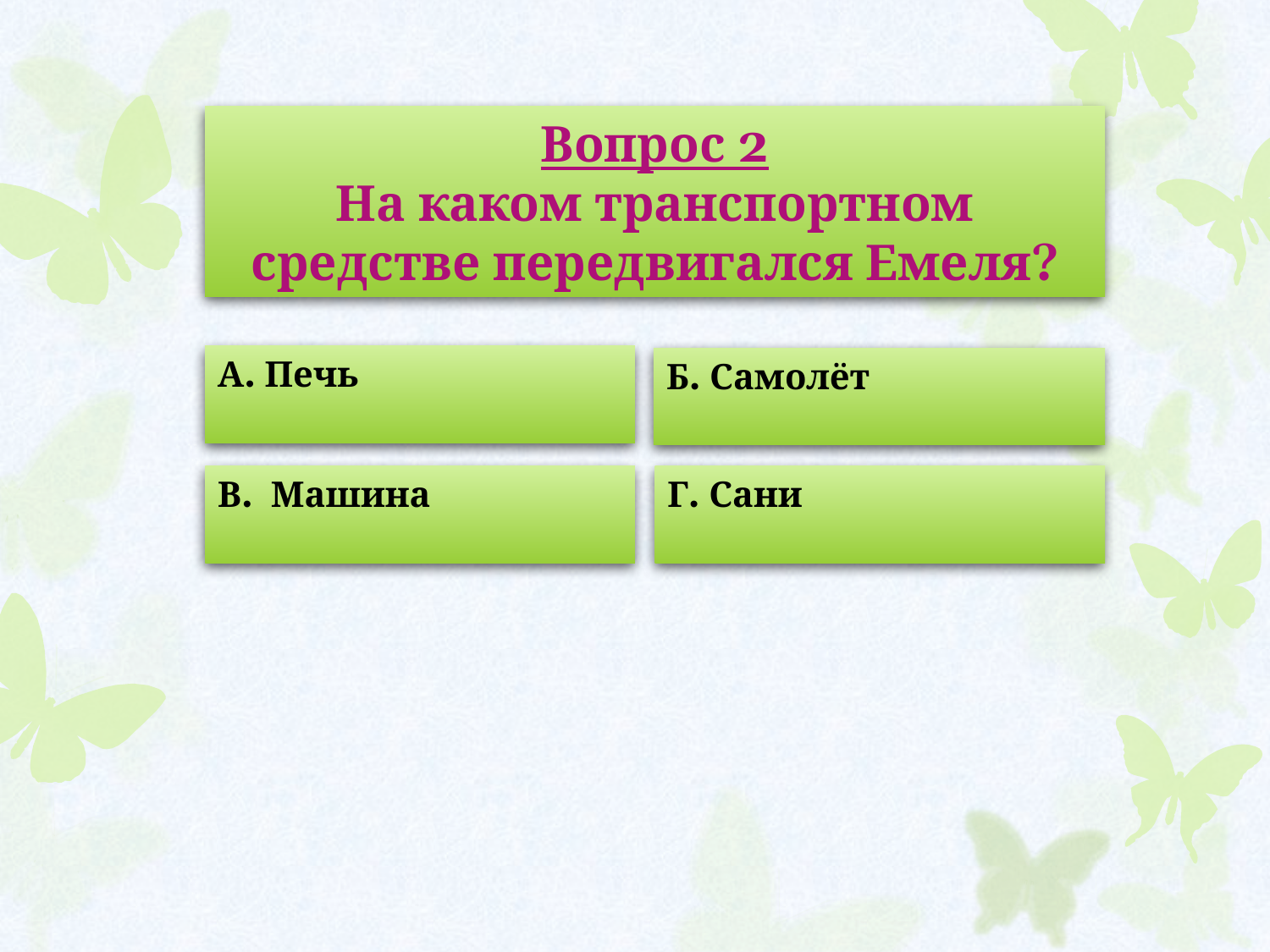

Вопрос 2
На каком транспортном средстве передвигался Емеля?
А. Печь

Б. Самолёт

В.  Машина

Г. Сани